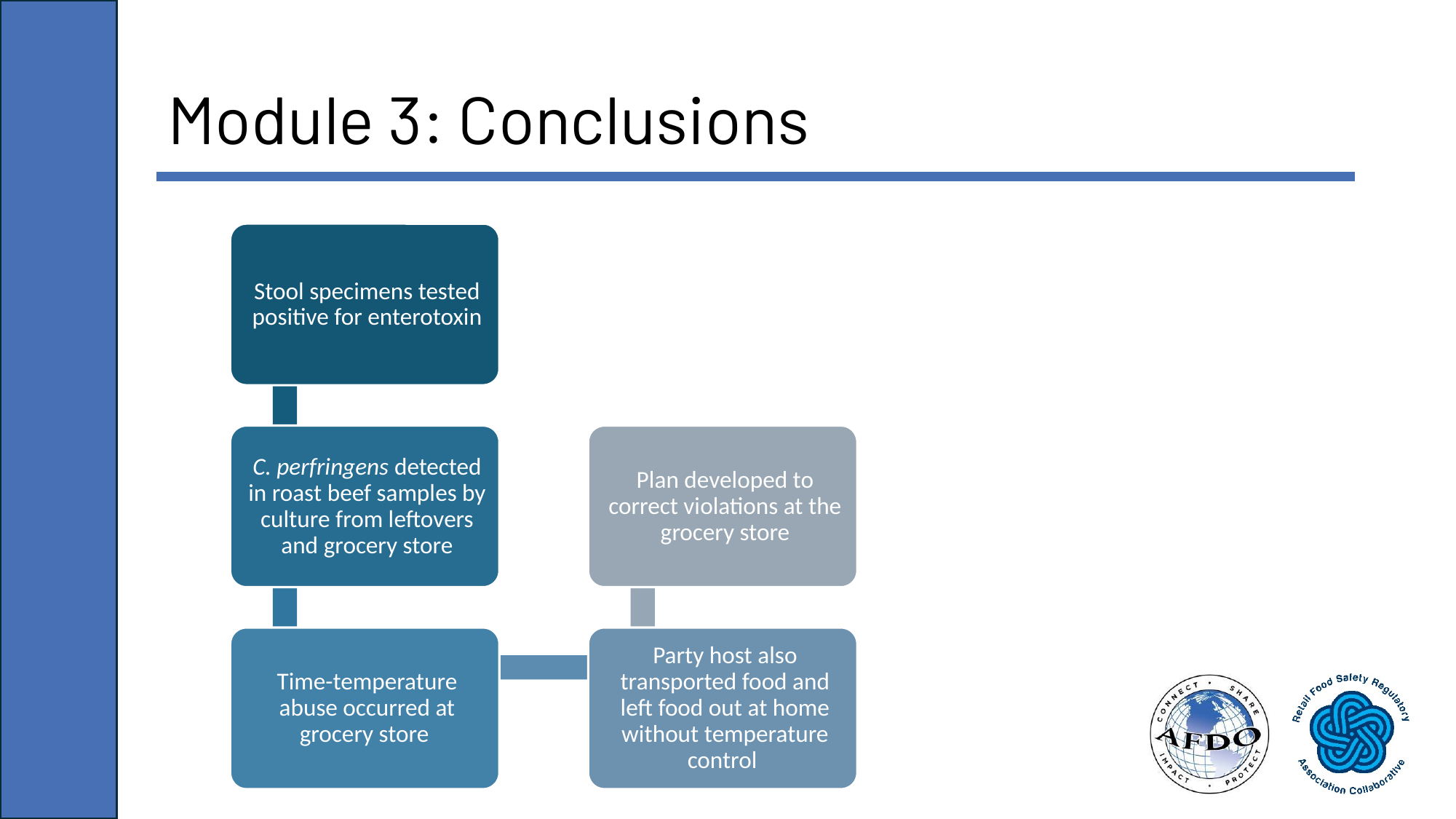

# Module 3: Conclusions
Stool specimens tested positive for enterotoxin
C. perfringens detected in roast beef samples by culture from leftovers and grocery store
Time-temperature abuse occurred at grocery store
Party host also transported food and left food out at home without temperature control
Plan developed to correct violations at the grocery store